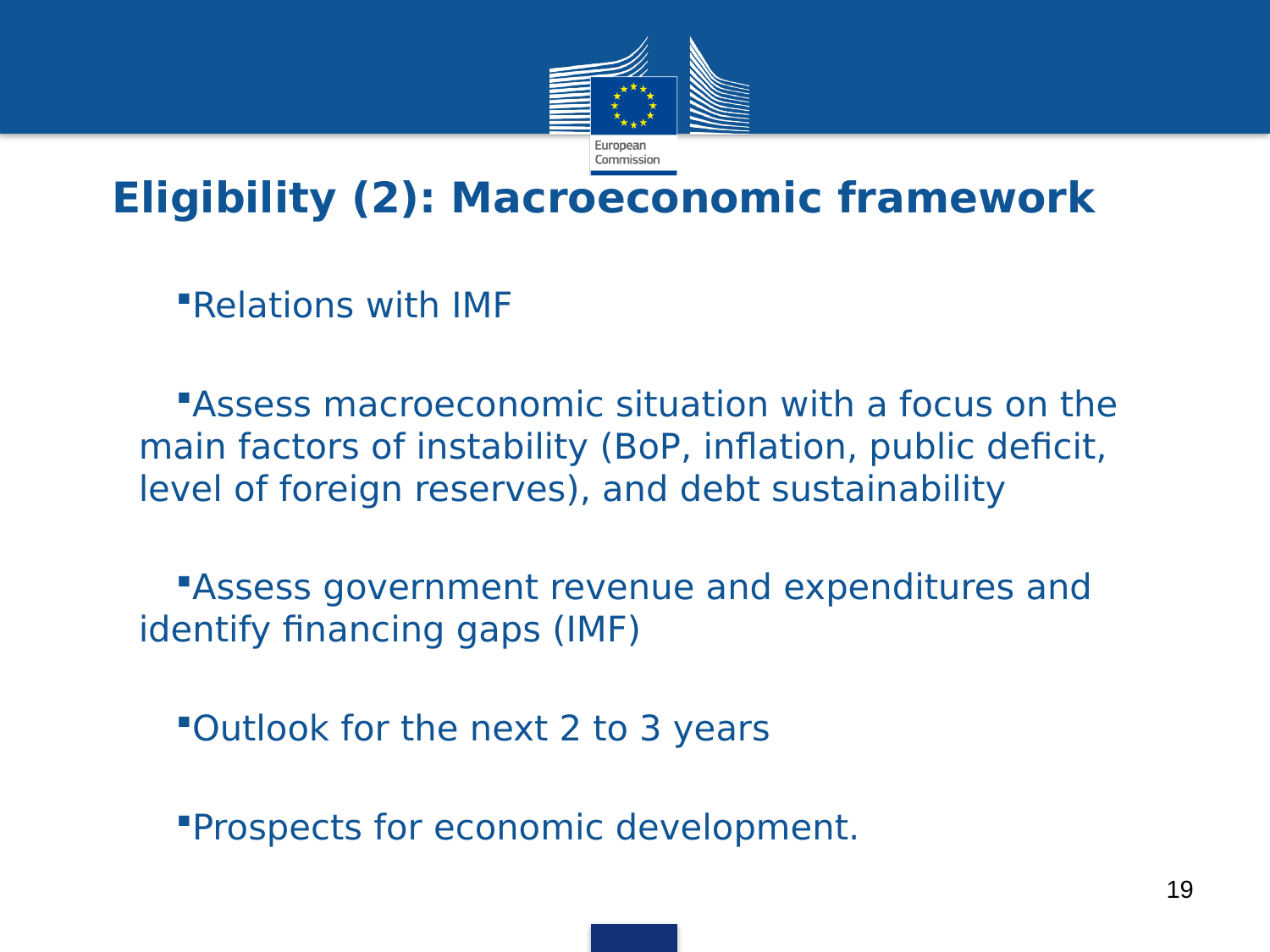

# Eligibility (2): Macroeconomic framework
Relations with IMF

Assess macroeconomic situation with a focus on the main factors of instability (BoP, inflation, public deficit, level of foreign reserves), and debt sustainability

Assess government revenue and expenditures and identify financing gaps (IMF)

Outlook for the next 2 to 3 years

Prospects for economic development.

19